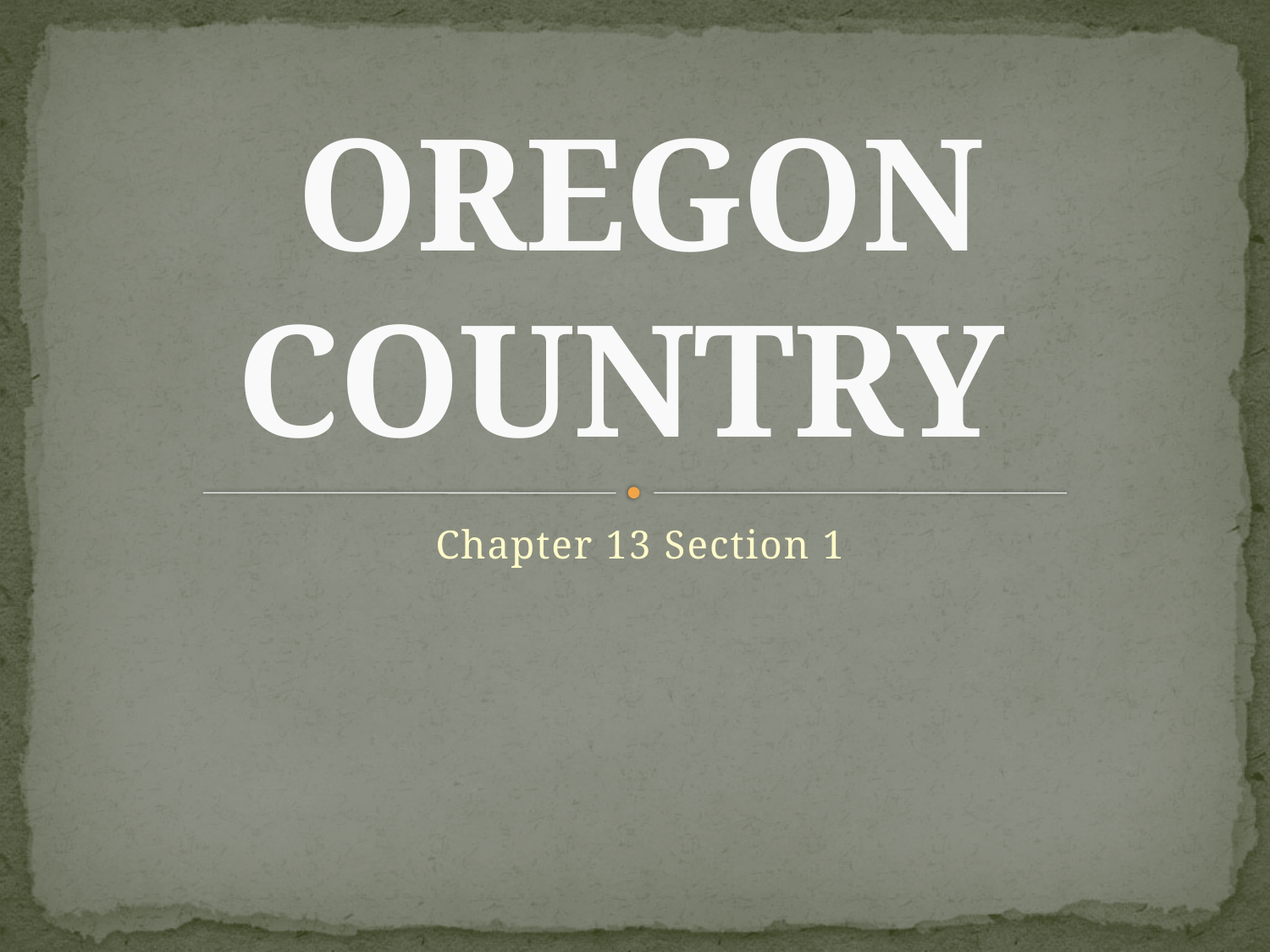

# OREGON COUNTRY
Chapter 13 Section 1